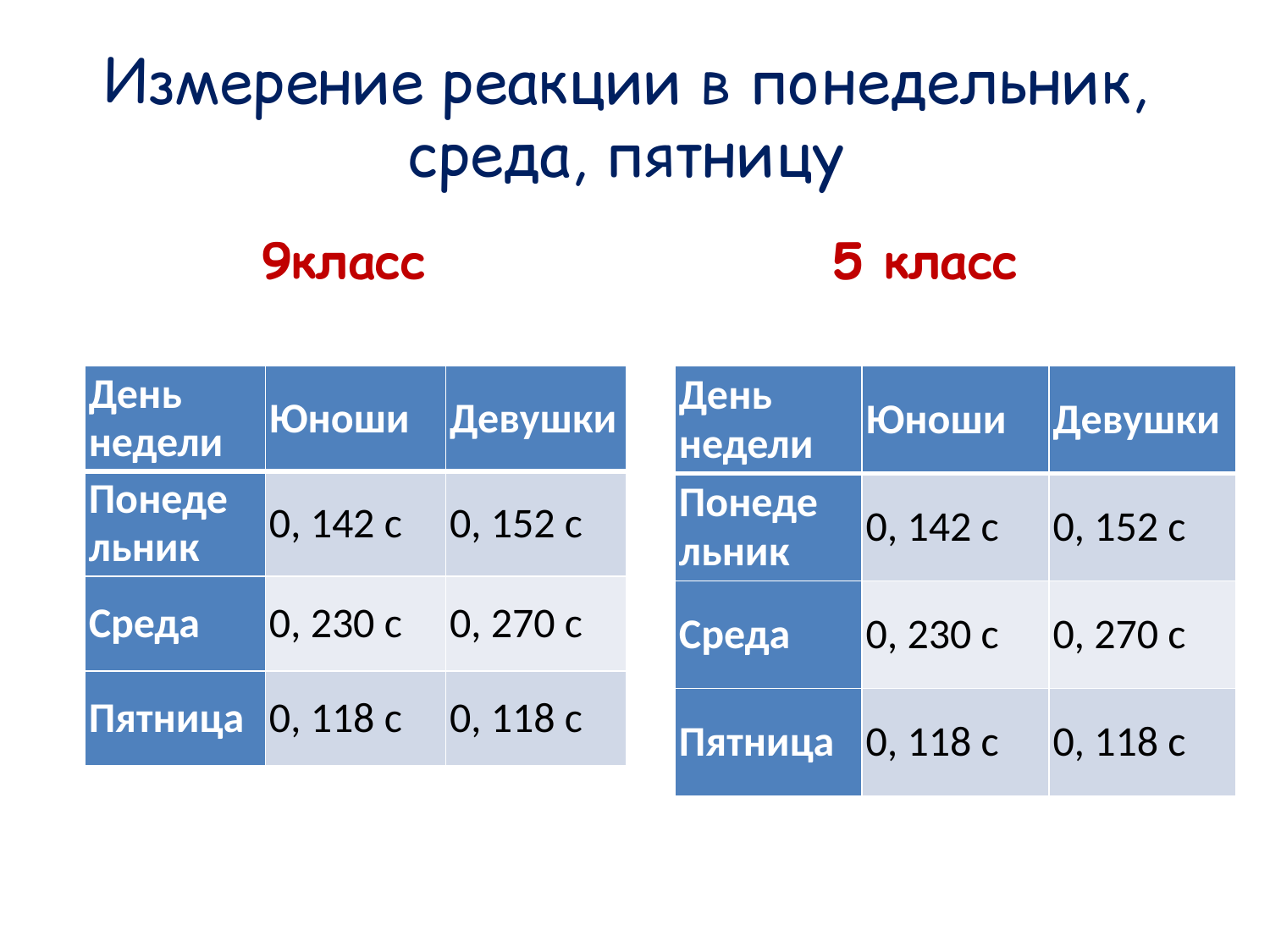

# Измерение реакции в понедельник, среда, пятницу
9класс
5 класс
| День недели | Юноши | Девушки |
| --- | --- | --- |
| Понеде льник | 0, 142 с | 0, 152 с |
| Среда | 0, 230 с | 0, 270 с |
| Пятница | 0, 118 с | 0, 118 с |
| День недели | Юноши | Девушки |
| --- | --- | --- |
| Понеде льник | 0, 142 с | 0, 152 с |
| Среда | 0, 230 с | 0, 270 с |
| Пятница | 0, 118 с | 0, 118 с |